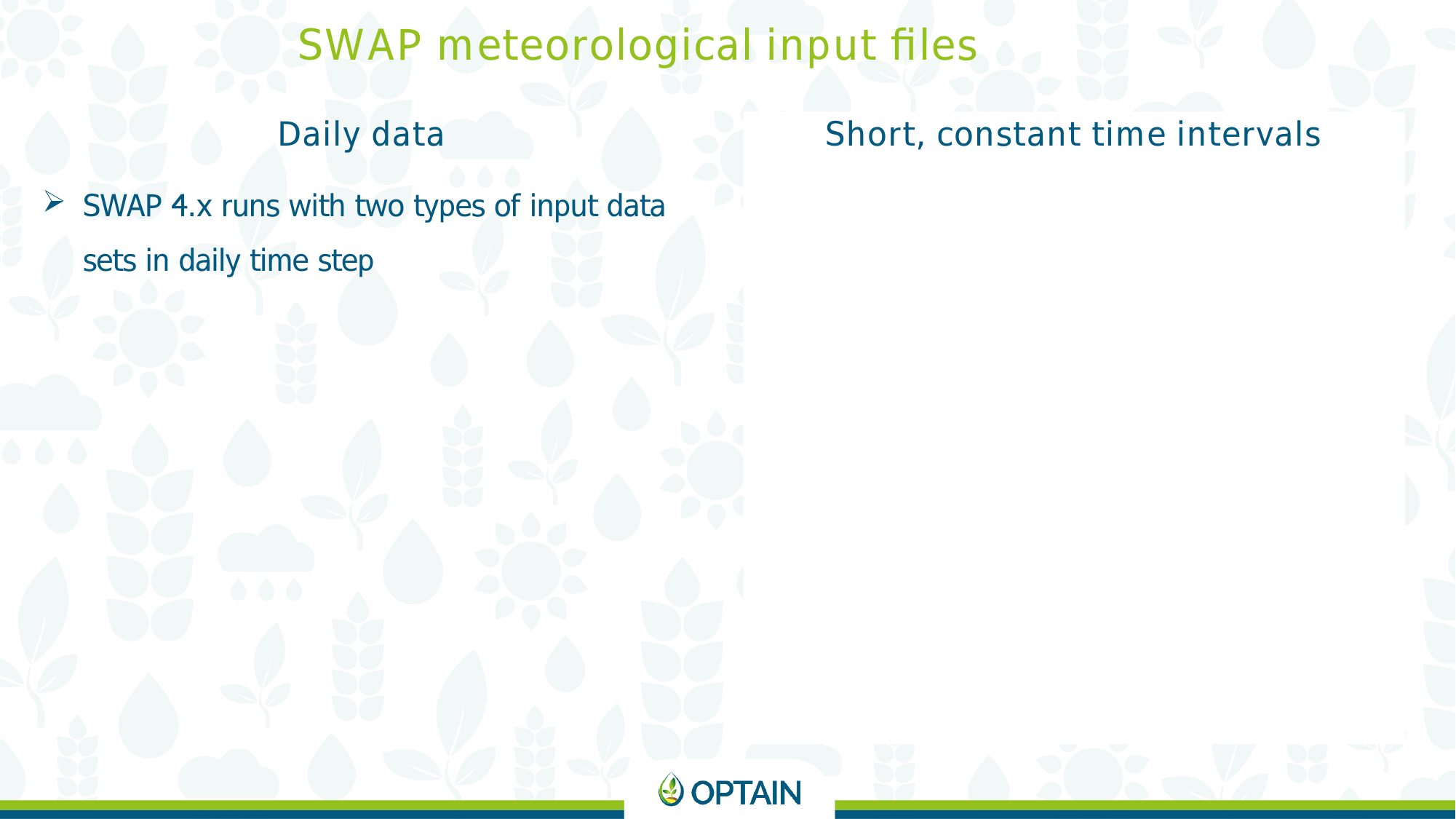

SWAP meteorological input files
Short, constant time intervals

Daily data
SWAP 4.x runs with two types of input data sets in daily time step